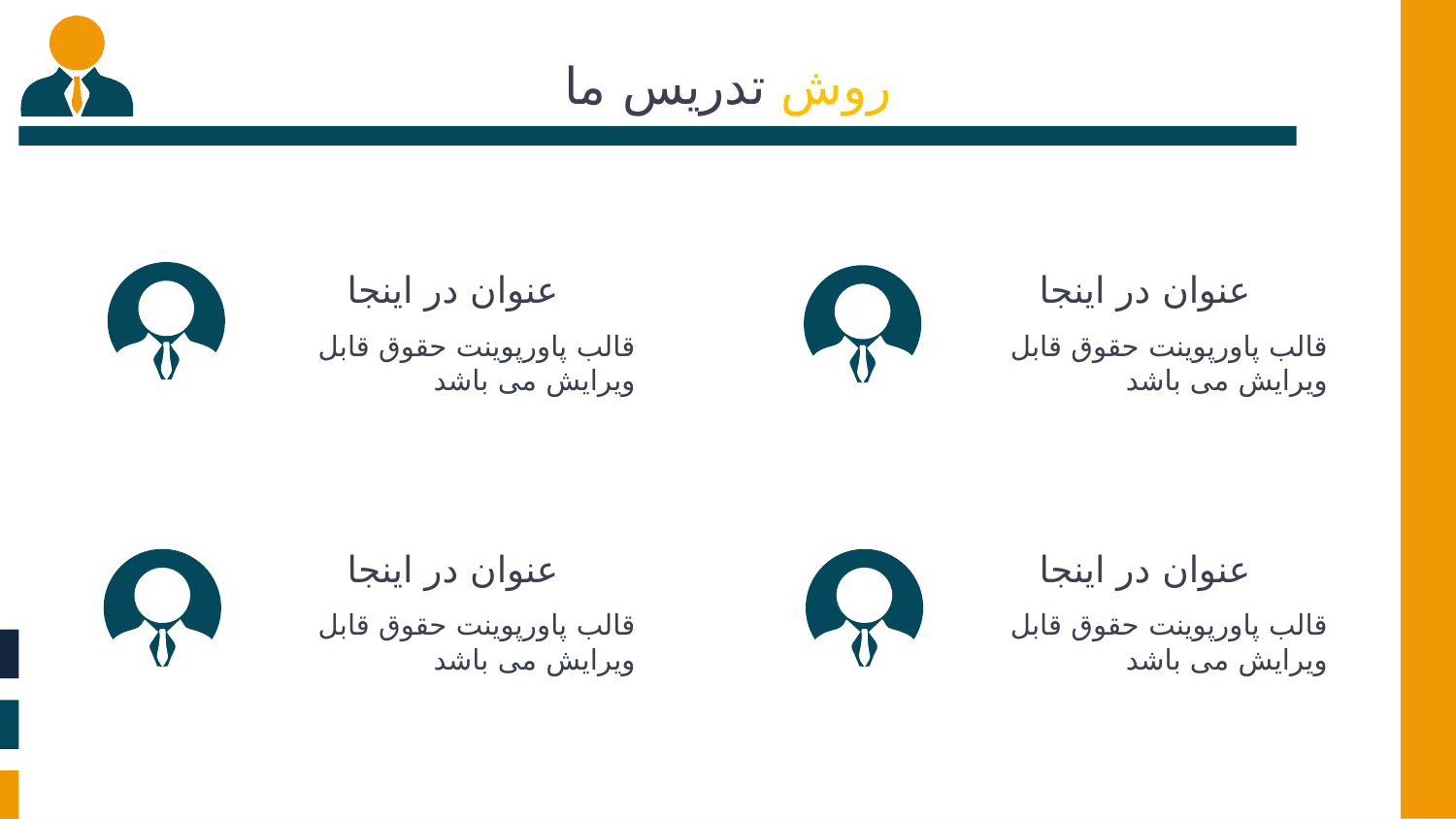

# روش تدریس ما
عنوان در اینجا
عنوان در اینجا

قالب پاورپوینت حقوق قابل ویرایش می باشد
قالب پاورپوینت حقوق قابل ویرایش می باشد
عنوان در اینجا
عنوان در اینجا

قالب پاورپوینت حقوق قابل ویرایش می باشد
قالب پاورپوینت حقوق قابل ویرایش می باشد